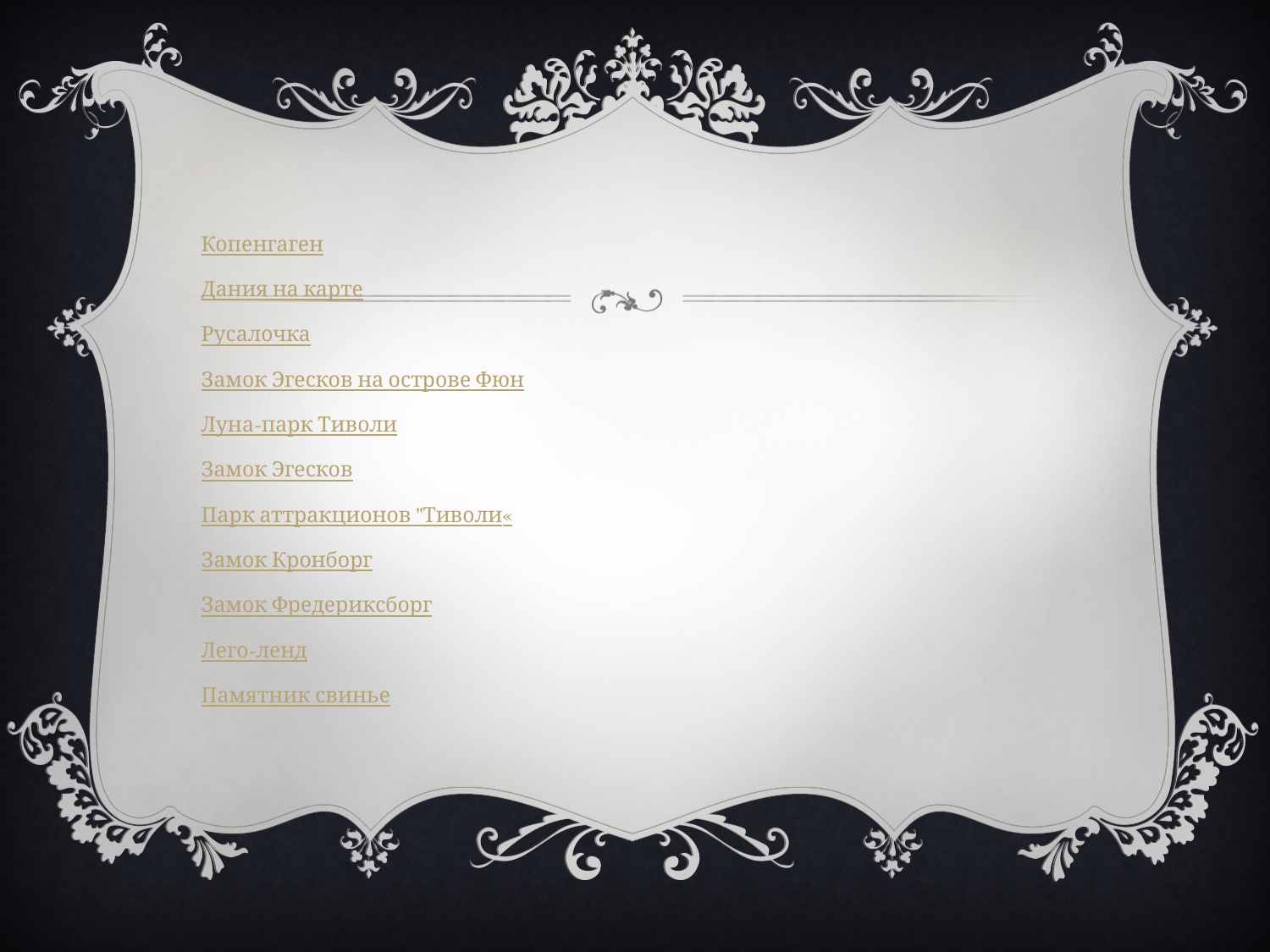

Копенгаген
Дания на карте
Русалочка
Замок Эгесков на острове Фюн
Луна-парк Тиволи
Замок Эгесков
Парк аттракционов "Тиволи«
Замок Кронборг
Замок Фредериксборг
Лего-ленд
Памятник свинье

#